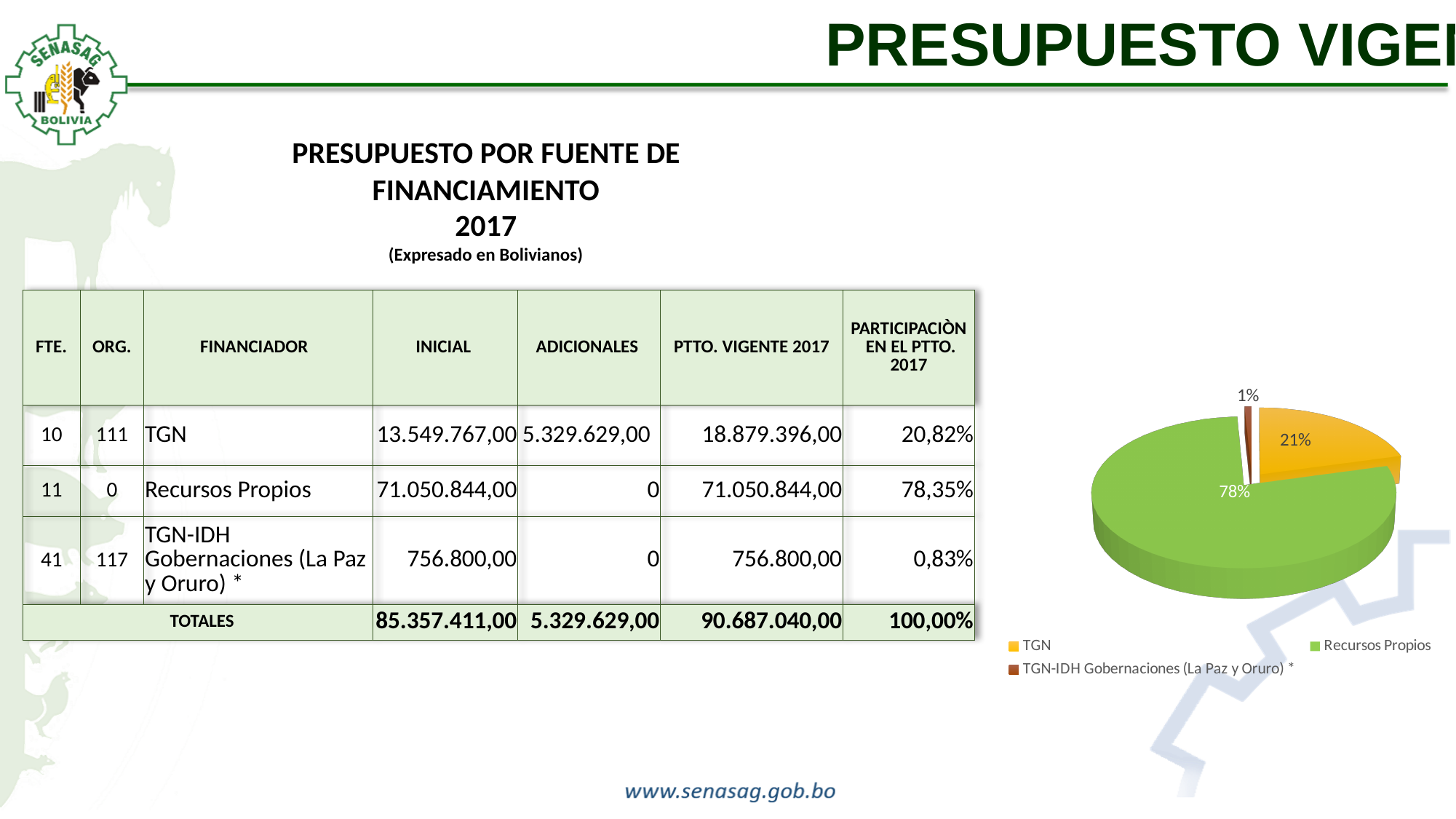

PRESUPUESTO VIGENTE
PRESUPUESTO POR FUENTE DE FINANCIAMIENTO
2017
(Expresado en Bolivianos)

[unsupported chart]

| FTE. | ORG. | FINANCIADOR | INICIAL | ADICIONALES | PTTO. VIGENTE 2017 | PARTICIPACIÒN EN EL PTTO. 2017 |
| --- | --- | --- | --- | --- | --- | --- |
| 10 | 111 | TGN | 13.549.767,00 | 5.329.629,00 | 18.879.396,00 | 20,82% |
| 11 | 0 | Recursos Propios | 71.050.844,00 | 0 | 71.050.844,00 | 78,35% |
| 41 | 117 | TGN-IDH Gobernaciones (La Paz y Oruro) \* | 756.800,00 | 0 | 756.800,00 | 0,83% |
| TOTALES |  |  | 85.357.411,00 | 5.329.629,00 | 90.687.040,00 | 100,00% |